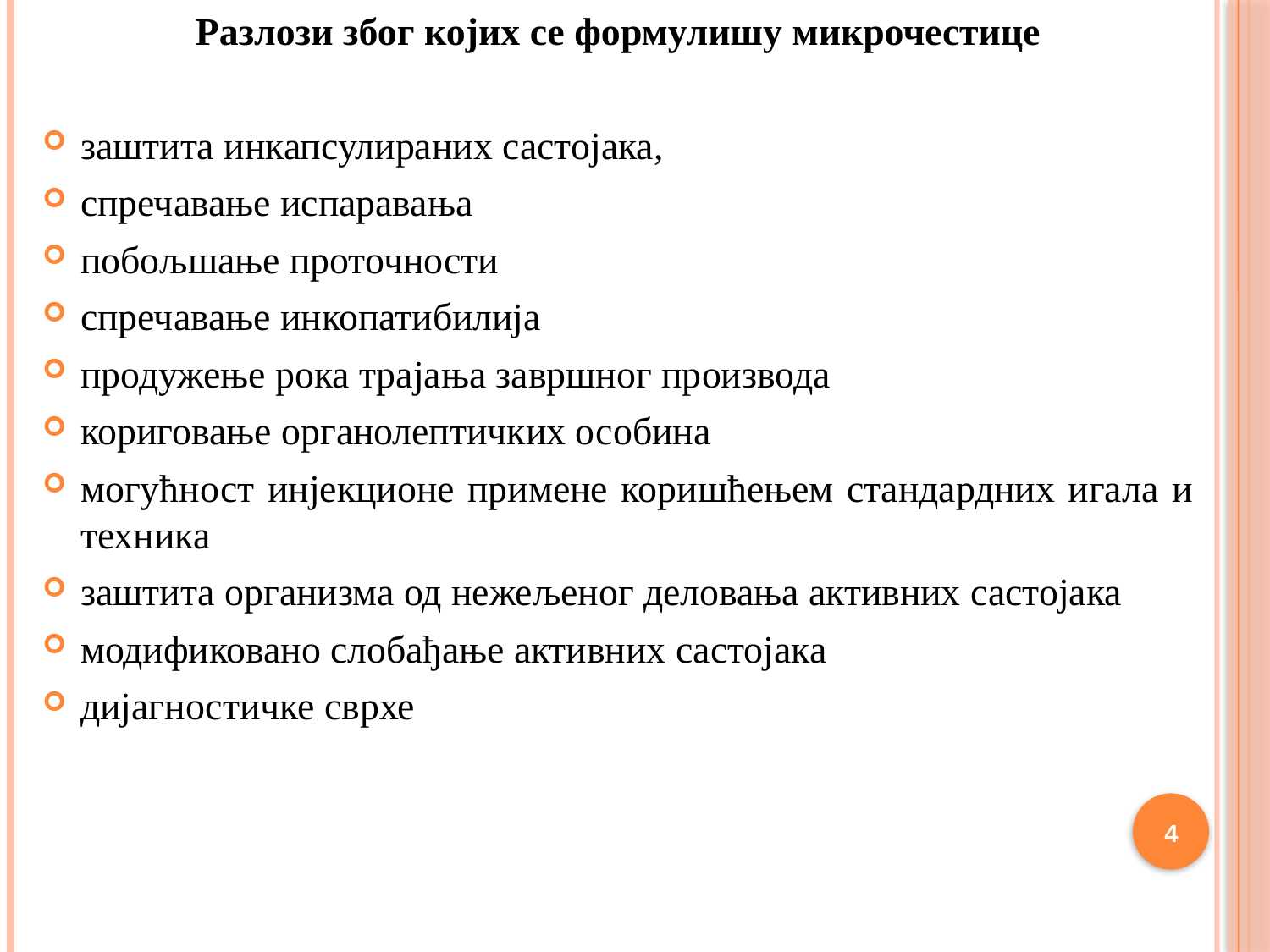

Разлози због којих се формулишу микрочестице

заштитa инкапсулираних састојака,
спречавање испаравања
побољшање проточности
спречавање инкопатибилија
продужење рока трајања завршног производа
кориговање органолептичких особина
могућност инјекционе примене коришћењем стандардних игала и техника
заштита организма од нежељеног деловања активних састојака
модификовано слобађање активних састојака
дијагностичке сврхе

4